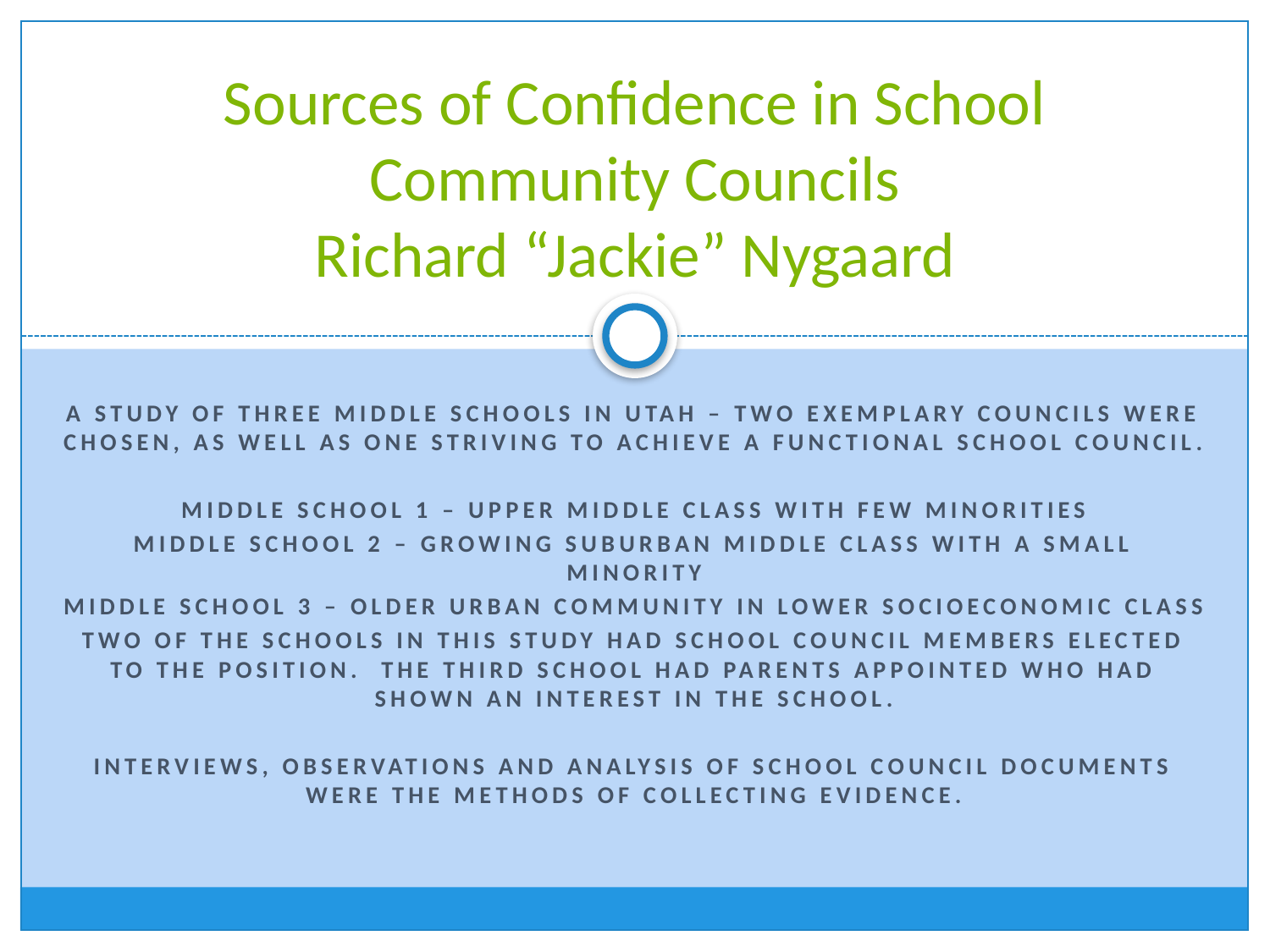

# Sources of Confidence in School Community Councils Richard “Jackie” Nygaard
A study of three middle schools in Utah – two exemplary councils were chosen, as well as one striving to achieve a functional school council.

Middle School 1 – upper middle class with few minorities
Middle school 2 – growing suburban middle class with a small minority
Middle school 3 – older urban community in lower socioeconomic class
Two of the schools in this study had School Council members elected to the position.  The third school had parents appointed who had shown an interest in the school.

Interviews, observations and analysis of school council documents were the methods of collecting evidence.